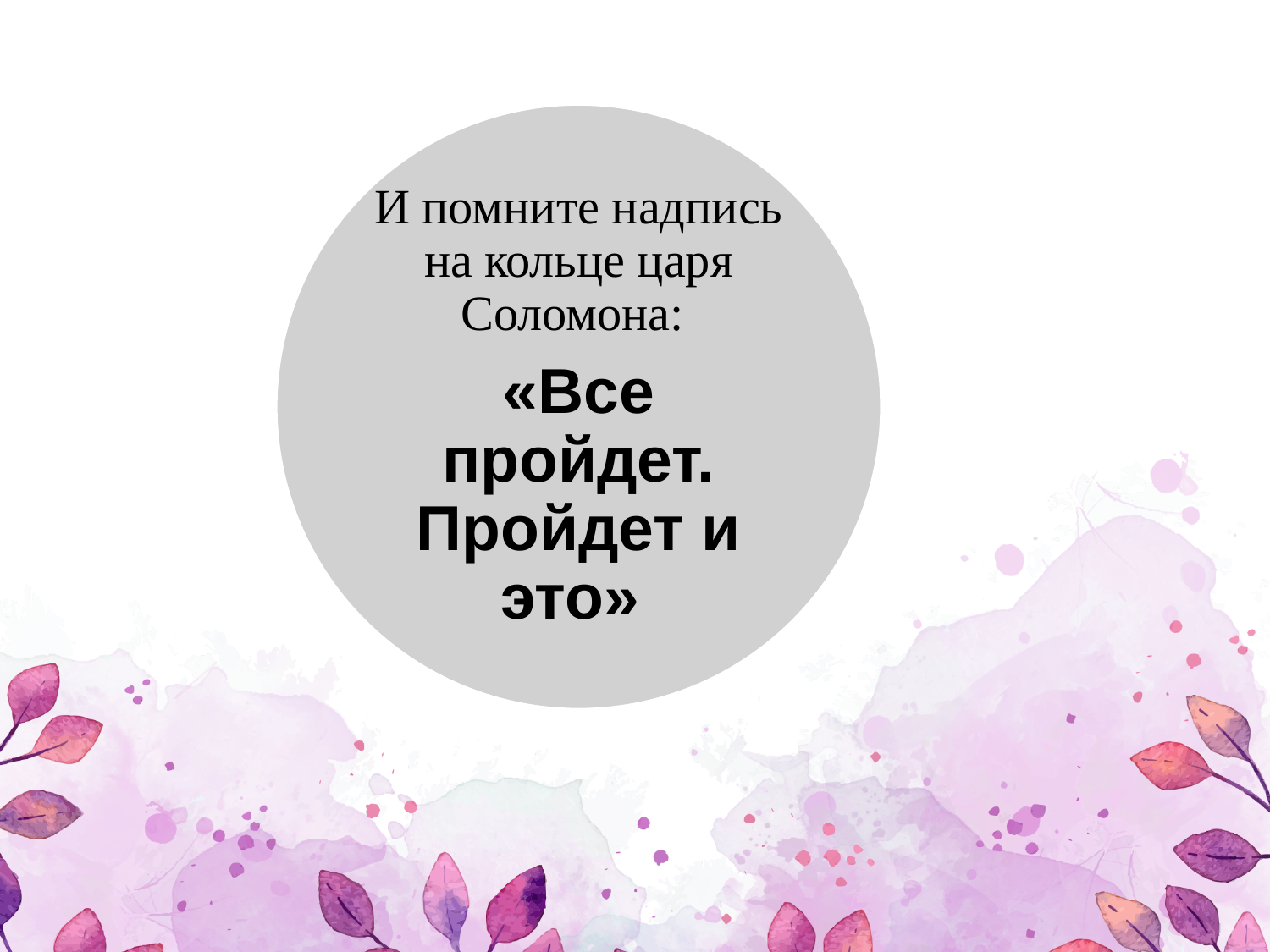

И помните надпись на кольце царя Соломона:
«Все пройдет. Пройдет и это»